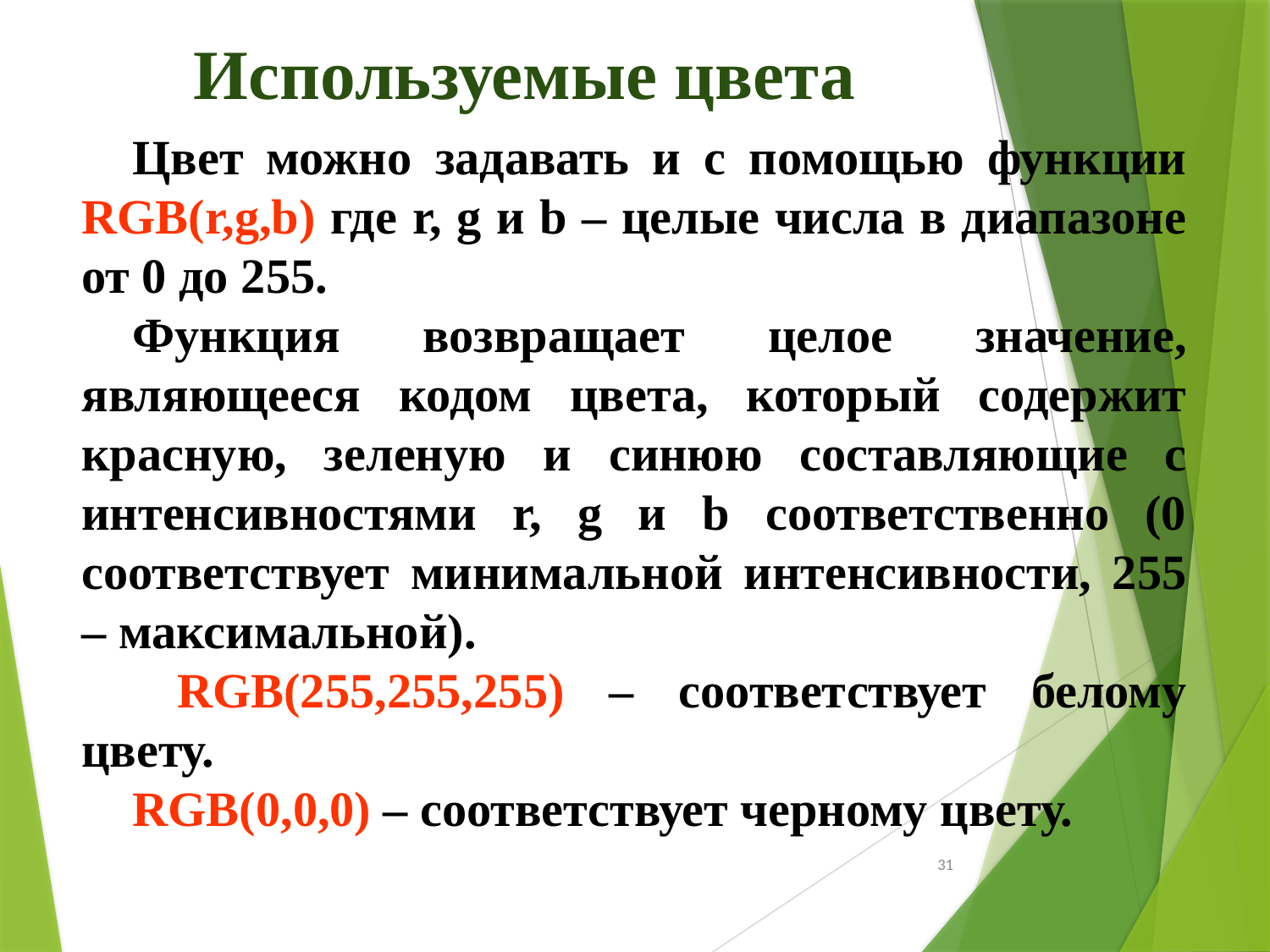

Используемые цвета
Цвет можно задавать и с помощью функции RGB(r,g,b) где r, g и b – целые числа в диапазоне от 0 до 255.
Функция возвращает целое значение, являющееся кодом цвета, который содержит красную, зеленую и синюю составляющие с интенсивностями r, g и b соответственно (0 соответствует минимальной интенсивности, 255 – максимальной).
 RGB(255,255,255) – соответствует белому цвету.
RGB(0,0,0) – соответствует черному цвету.

31